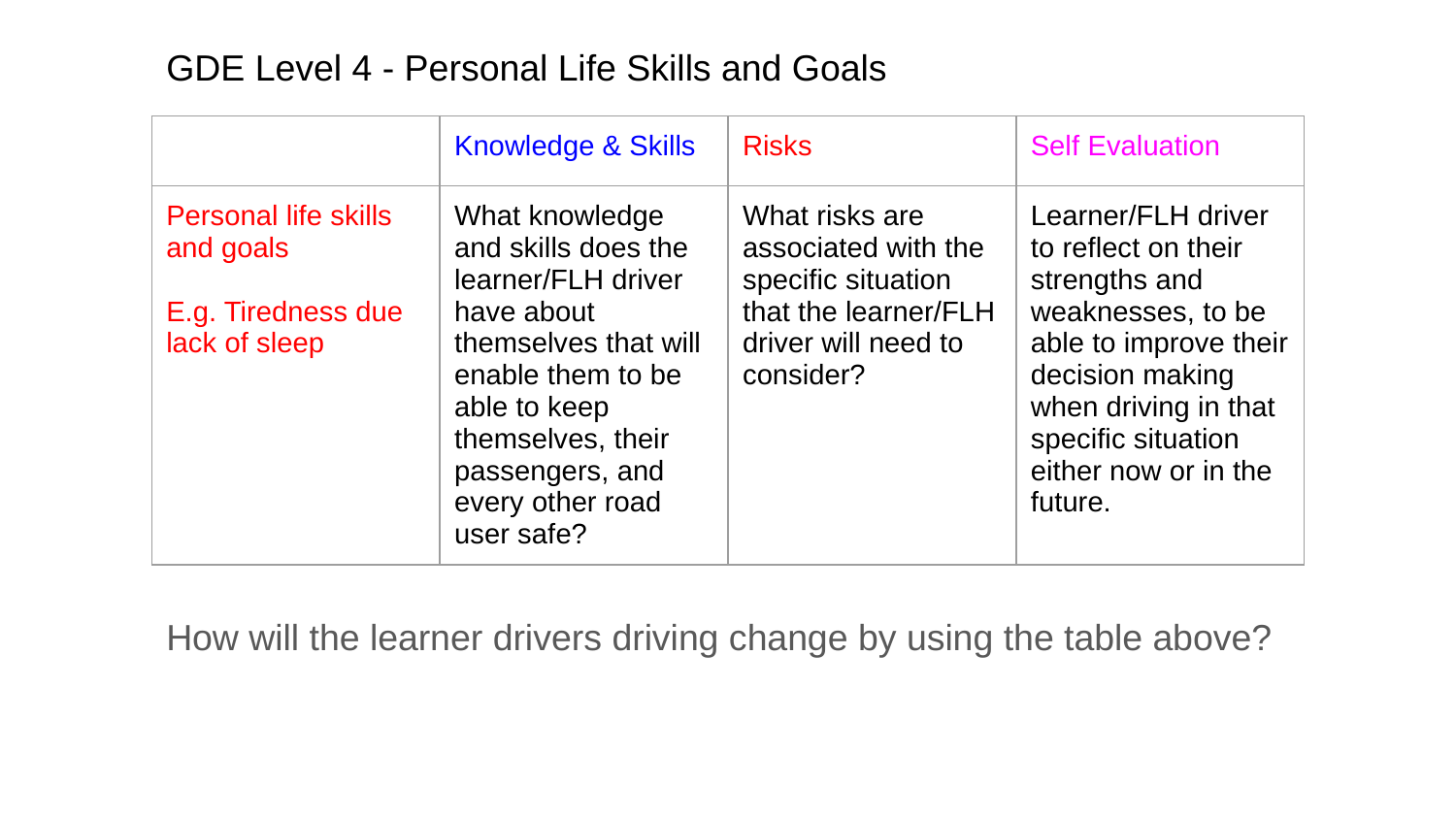

GDE Level 4 - Personal Life Skills and Goals
|  | Knowledge & Skills | Risks | Self Evaluation |
| --- | --- | --- | --- |
| Personal life skills and goals E.g. Tiredness due lack of sleep | What knowledge and skills does the learner/FLH driver have about themselves that will enable them to be able to keep themselves, their passengers, and every other road user safe? | What risks are associated with the specific situation that the learner/FLH driver will need to consider? | Learner/FLH driver to reflect on their strengths and weaknesses, to be able to improve their decision making when driving in that specific situation either now or in the future. |
How will the learner drivers driving change by using the table above?